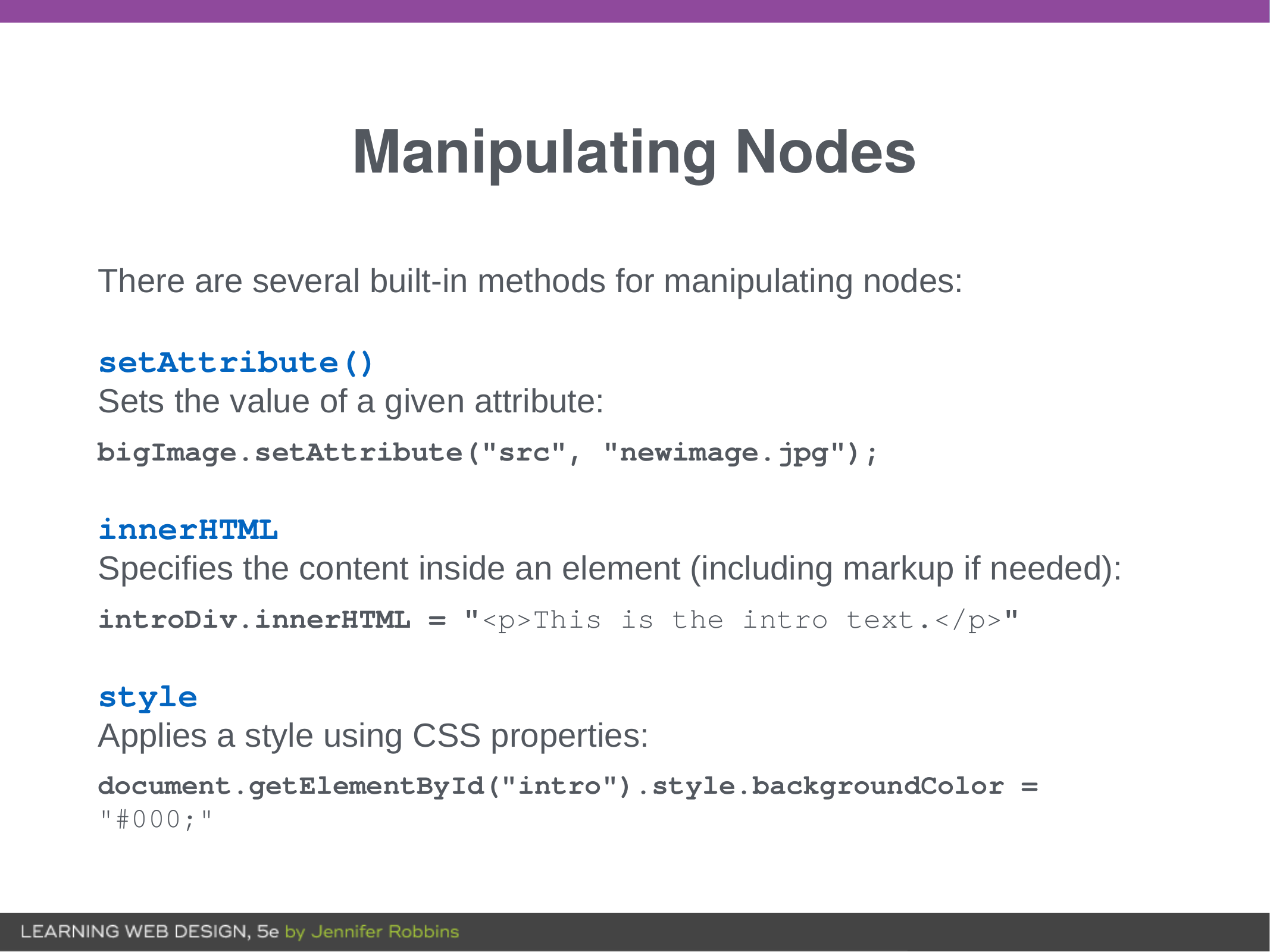

# Manipulating Nodes
There are several built-in methods for manipulating nodes:
setAttribute()
Sets the value of a given attribute:
bigImage.setAttribute("src", "newimage.jpg");
innerHTML
Specifies the content inside an element (including markup if needed):
introDiv.innerHTML = "<p>This is the intro text.</p>"
style
Applies a style using CSS properties:
document.getElementById("intro").style.backgroundColor = "#000;"